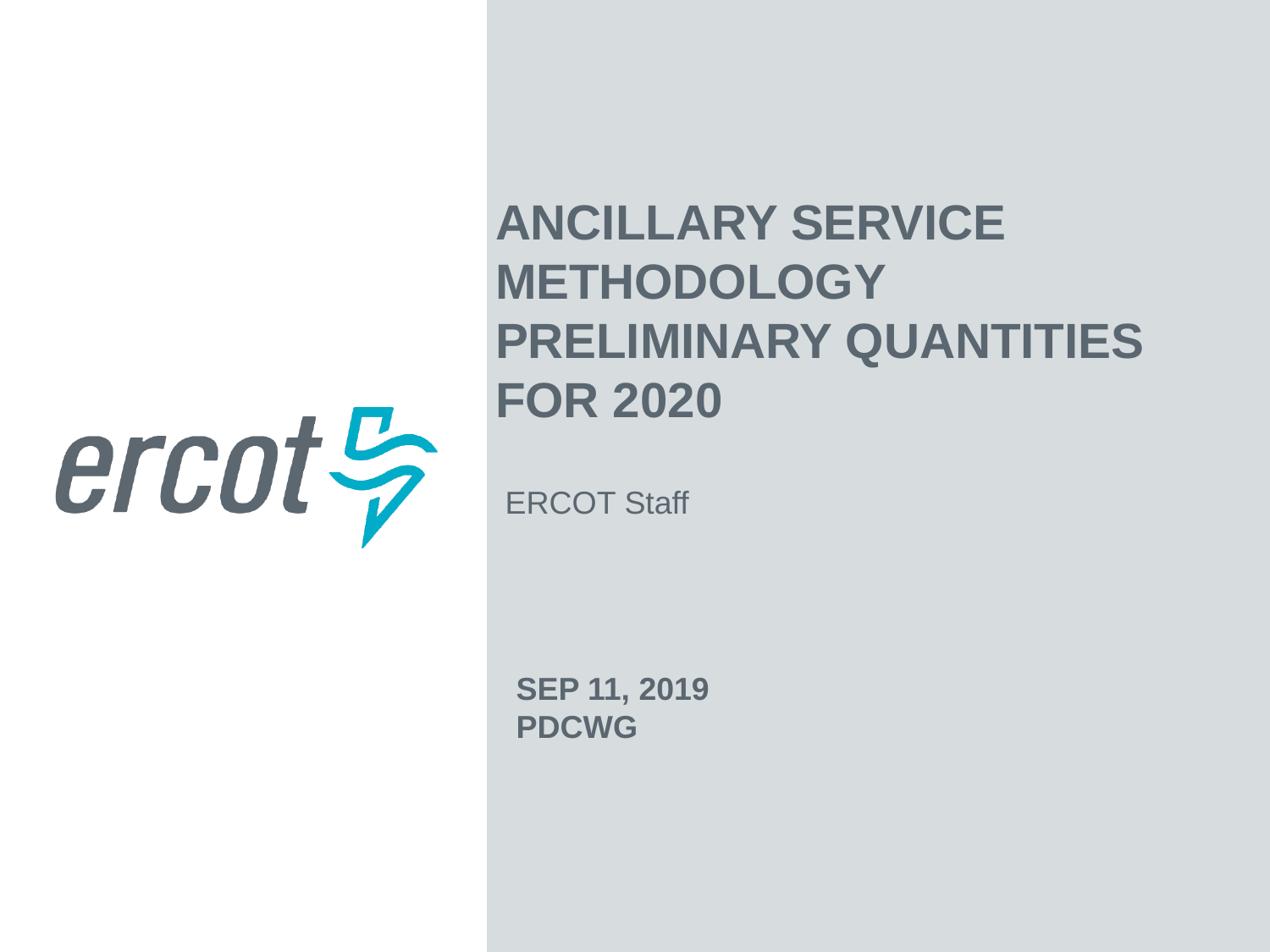

Ancillary Service Methodology
Preliminary Quantities for 2020
ERCOT Staff
Sep 11, 2019
PDCWG